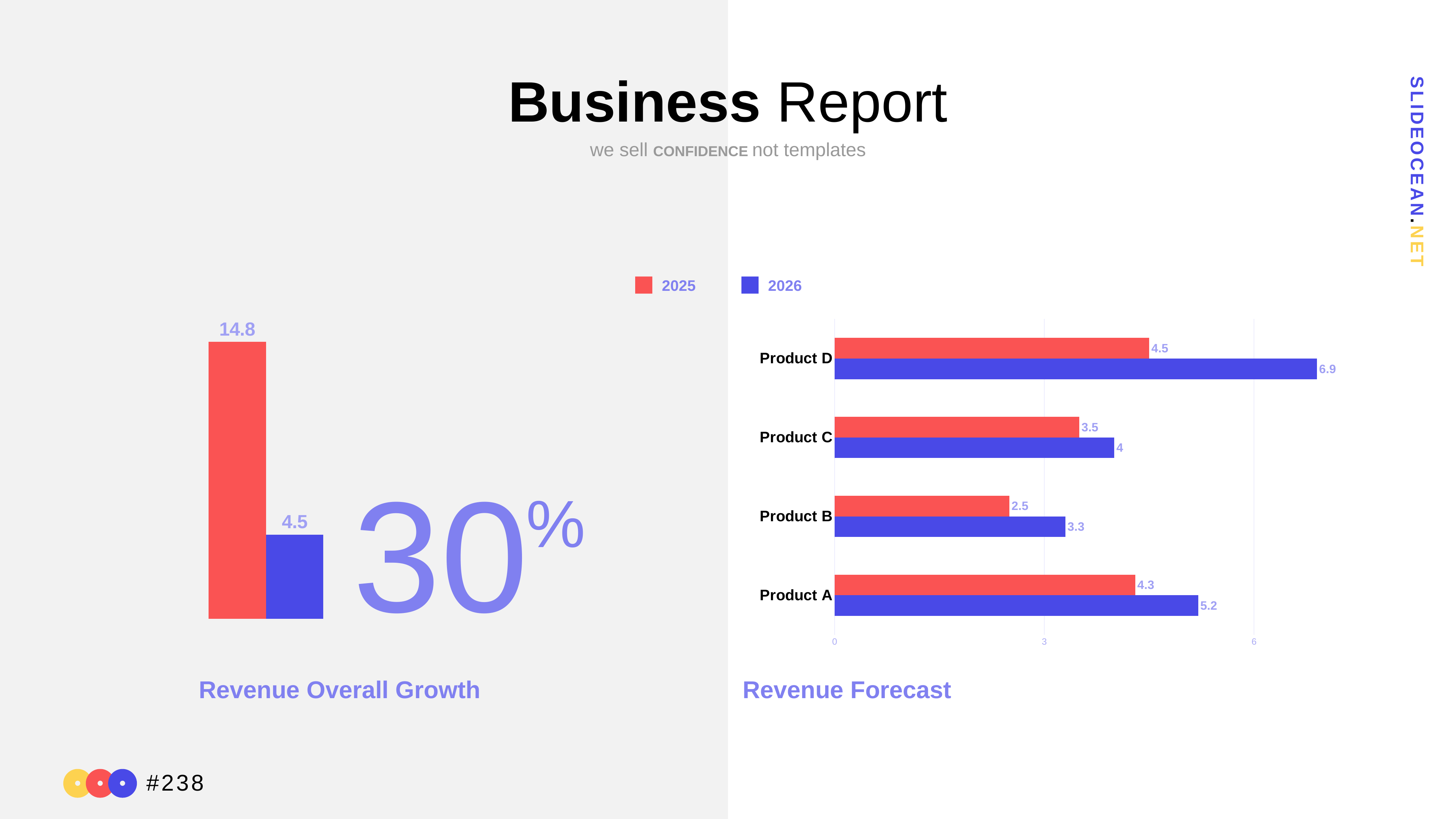

Business Report
we sell CONFIDENCE not templates
2025
2026

### Chart

| Category | 2026 | 2025 |
|---|---|---|
| Product A | 5.2 | 4.3 |
| Product B | 3.3 | 2.5 |
| Product C | 4.0 | 3.5 |
| Product D | 6.9 | 4.5 |

### Chart

| Category | 2025 | 2026 |
|---|---|---|
| Category 1 | 14.8 | 4.5 |
30
%
Revenue Overall Growth
Revenue Forecast
#238